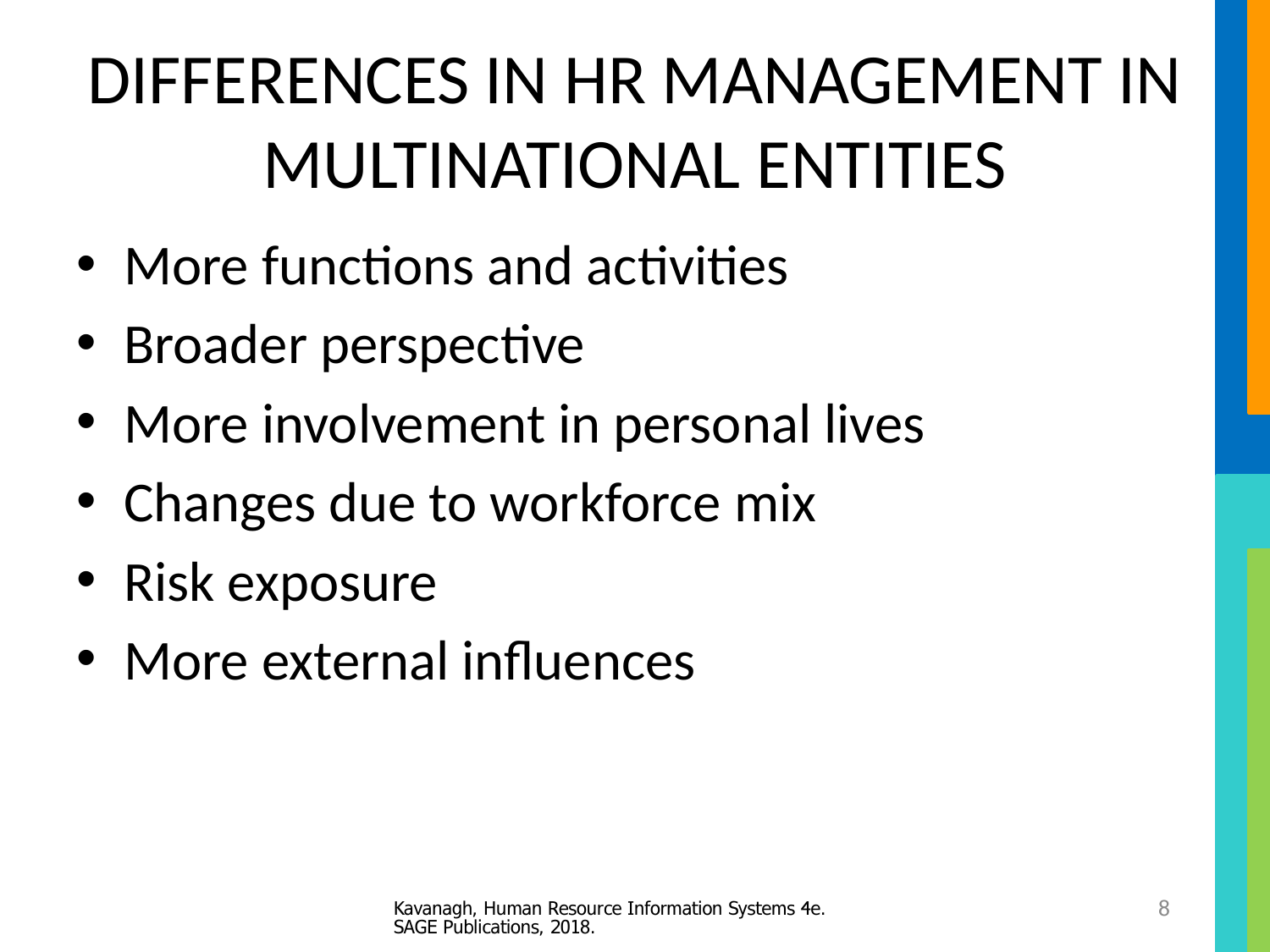

# DIFFERENCES IN HR MANAGEMENT IN MULTINATIONAL ENTITIES
More functions and activities
Broader perspective
More involvement in personal lives
Changes due to workforce mix
Risk exposure
More external influences
Kavanagh, Human Resource Information Systems 4e. SAGE Publications, 2018.
8